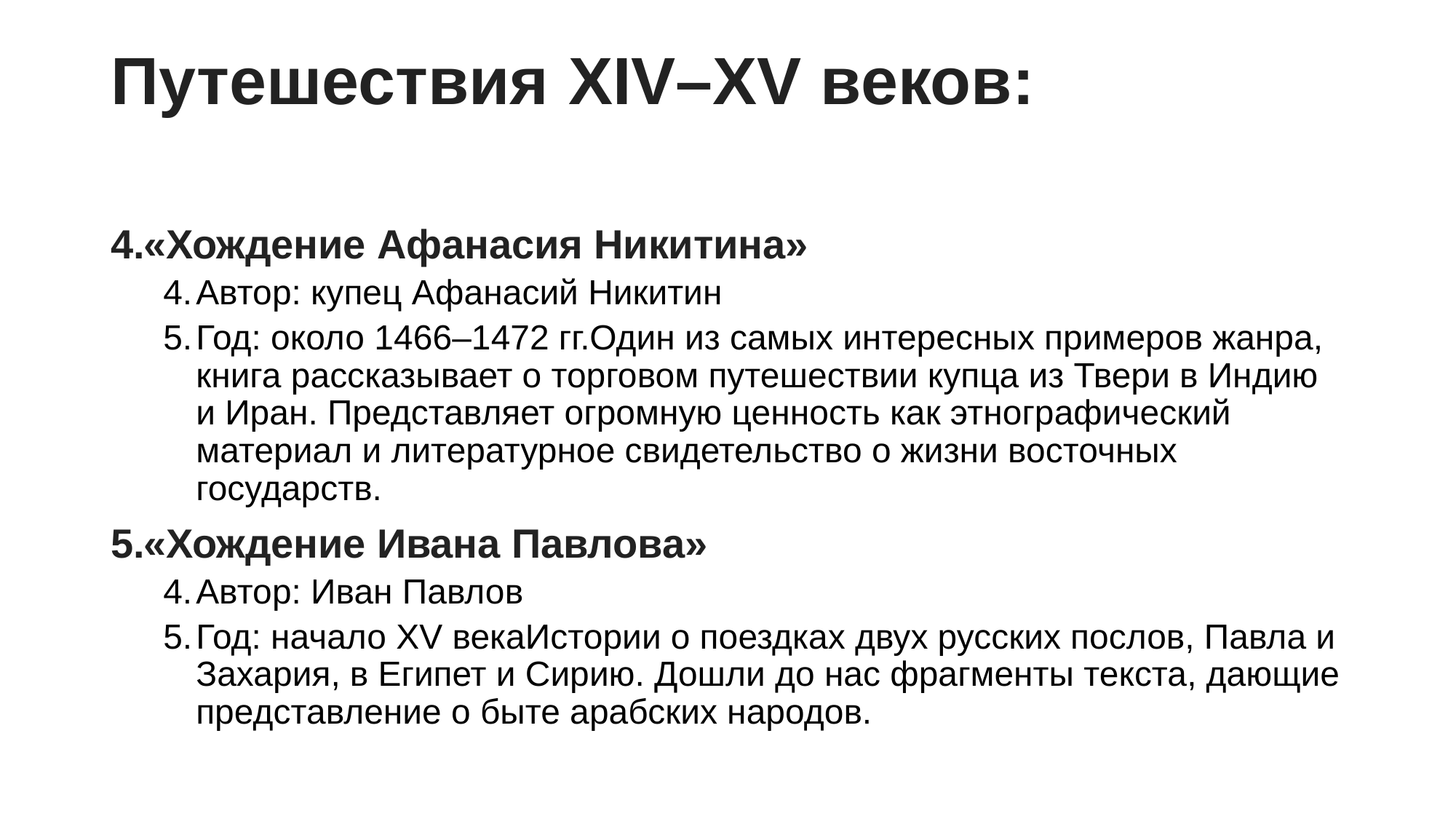

# Путешествия XIV–XV веков:
«Хождение Афанасия Никитина»
Автор: купец Афанасий Никитин
Год: около 1466–1472 гг.Один из самых интересных примеров жанра, книга рассказывает о торговом путешествии купца из Твери в Индию и Иран. Представляет огромную ценность как этнографический материал и литературное свидетельство о жизни восточных государств.
«Хождение Ивана Павлова»
Автор: Иван Павлов
Год: начало XV векаИстории о поездках двух русских послов, Павла и Захария, в Египет и Сирию. Дошли до нас фрагменты текста, дающие представление о быте арабских народов.